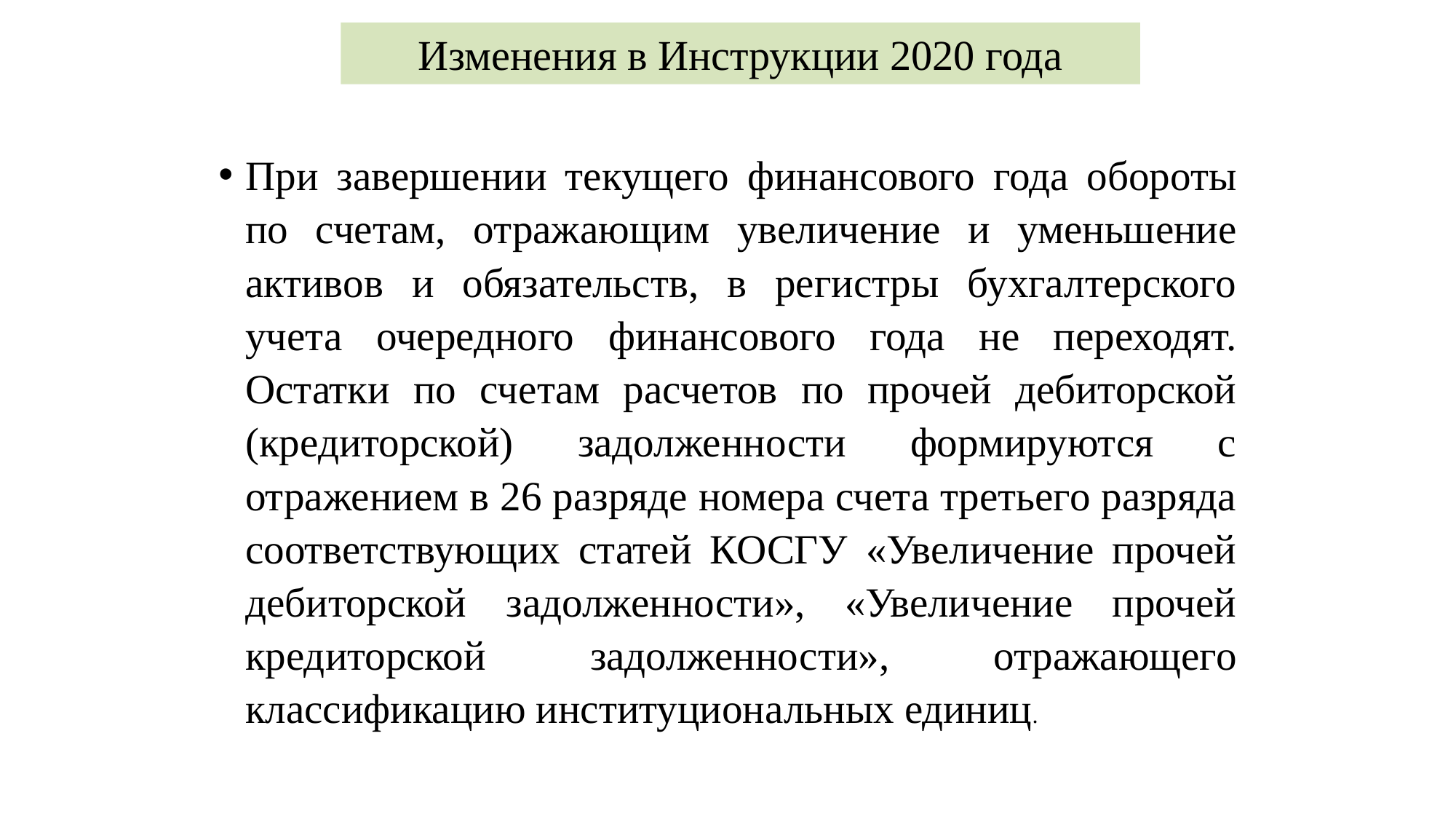

Изменения в Инструкции 2020 года
При завершении текущего финансового года обороты по счетам, отражающим увеличение и уменьшение активов и обязательств, в регистры бухгалтерского учета очередного финансового года не переходят. Остатки по счетам расчетов по прочей дебиторской (кредиторской) задолженности формируются с отражением в 26 разряде номера счета третьего разряда соответствующих статей КОСГУ «Увеличение прочей дебиторской задолженности», «Увеличение прочей кредиторской задолженности», отражающего классификацию институциональных единиц.